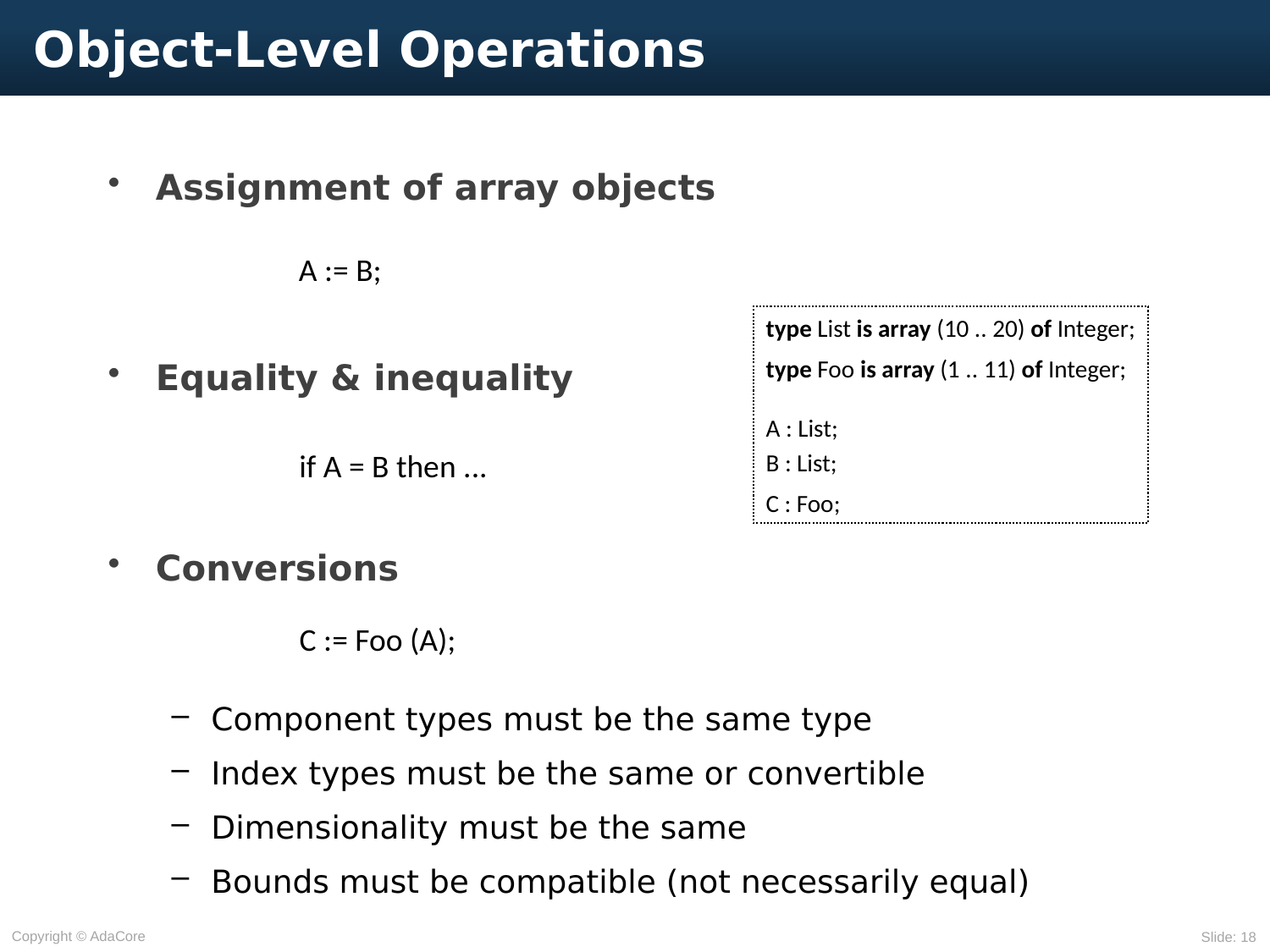

# Object-Level Operations
Assignment of array objects

Equality & inequality

Conversions

Component types must be the same type
Index types must be the same or convertible
Dimensionality must be the same
Bounds must be compatible (not necessarily equal)
A := B;
type List is array (10 .. 20) of Integer;
type Foo is array (1 .. 11) of Integer;

A : List;
B : List;
C : Foo;
if A = B then ...
C := Foo (A);